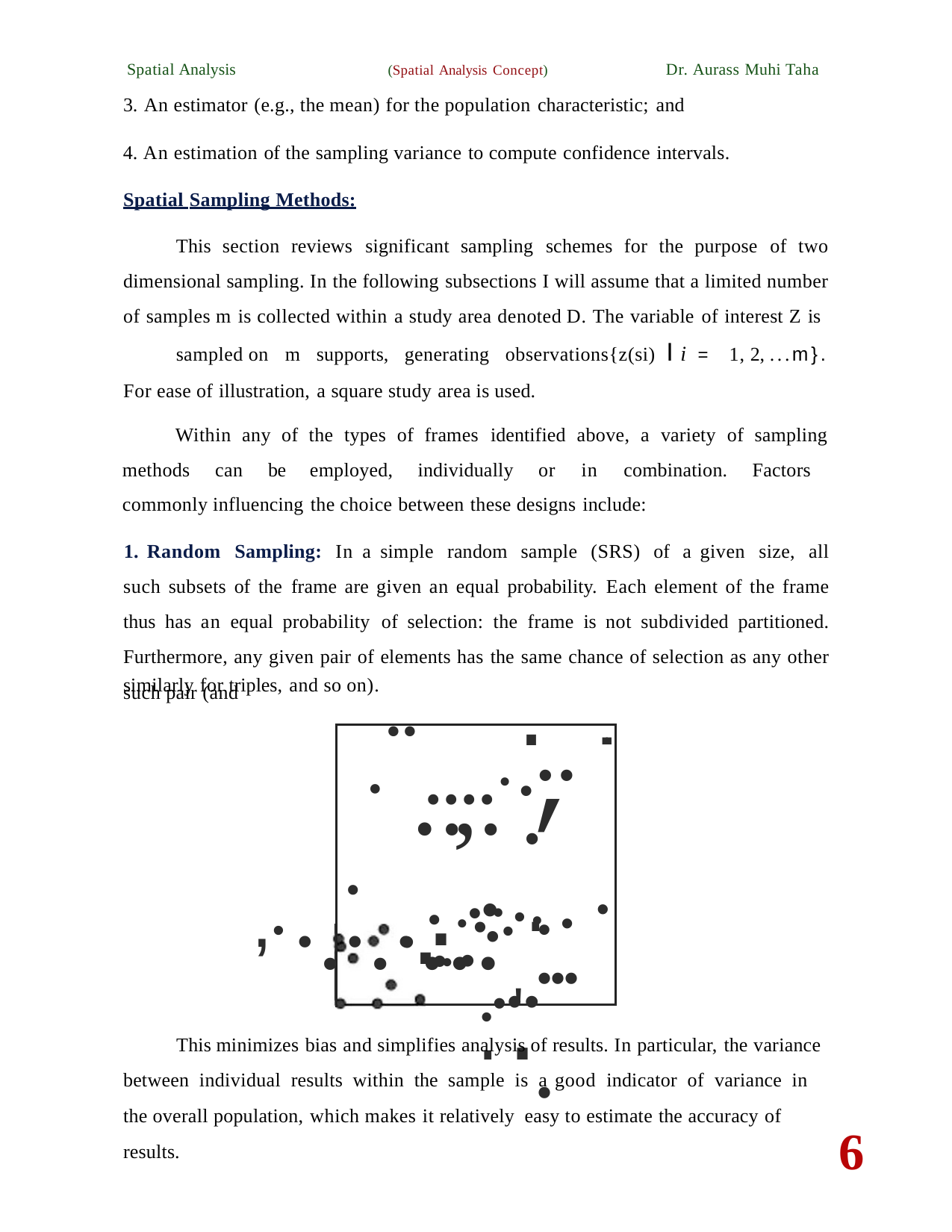

Spatial Analysis                                     (Spatial Analysis Concept)                        Dr. Aurass Muhi Taha

An estimator (e.g., the mean) for the population characteristic; and

An estimation of the sampling variance to compute confidence intervals.

Spatial Sampling Methods:

This  section  reviews  significant  sampling  schemes  for  the  purpose  of  two­ dimensional sampling. In the following subsections I will assume that a limited number of samples m is collected within a study area denoted D. The variable of interest Z is
sampled on   m   supports,   generating   observations{z(si)  I i  =  1, 2, ...m}. For ease of illustration, a square study area is used.

Within  any  of  the  types  of  frames  identified  above,  a  variety  of  sampling methods   can   be   employed,   individually   or   in   combination.   Factors   commonly influencing the choice between these designs include:

1. Random  Sampling:  In a simple  random  sample  (SRS)  of  a given  size,  all such subsets of the frame are given an equal probability. Each element of the frame thus has an equal probability of selection: the frame is not subdivided partitioned. Furthermore, any given pair of elements has the same chance of selection as any other such pair (and
••	. ..
similarly for triples, and so on).
••••• ,.•••
..,..•

••••

•
,•........•• •	•	•
.• ...
• • ••••
•
....
•
•

• •
'

This minimizes bias and simplifies analysis of results. In particular, the variance
between  individual  results  within  the  sample  is  a good  indicator  of  variance  in the overall population, which makes it relatively  easy to estimate the accuracy of results.
6